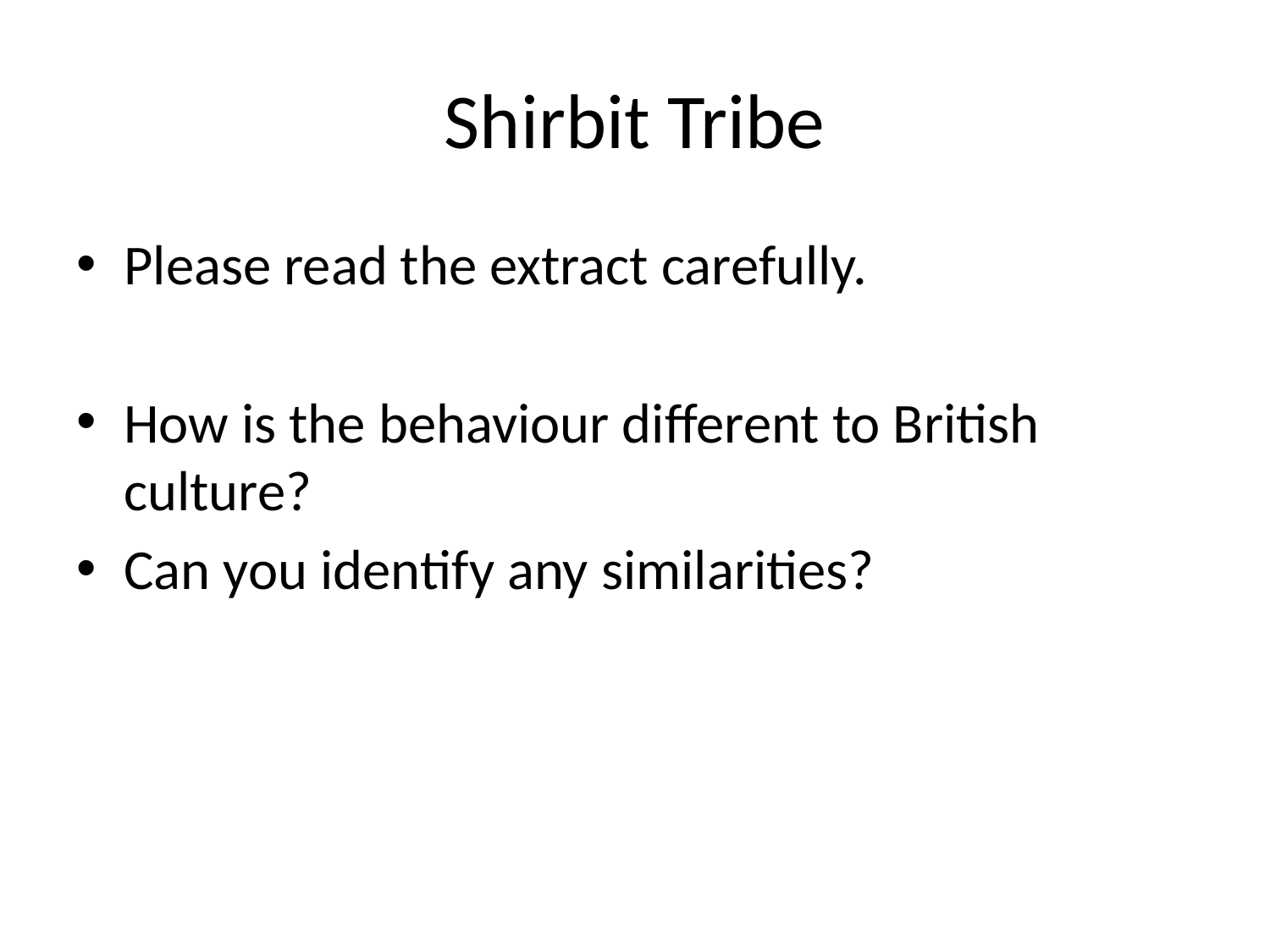

# Shirbit Tribe
Please read the extract carefully.

How is the behaviour different to British culture?
Can you identify any similarities?